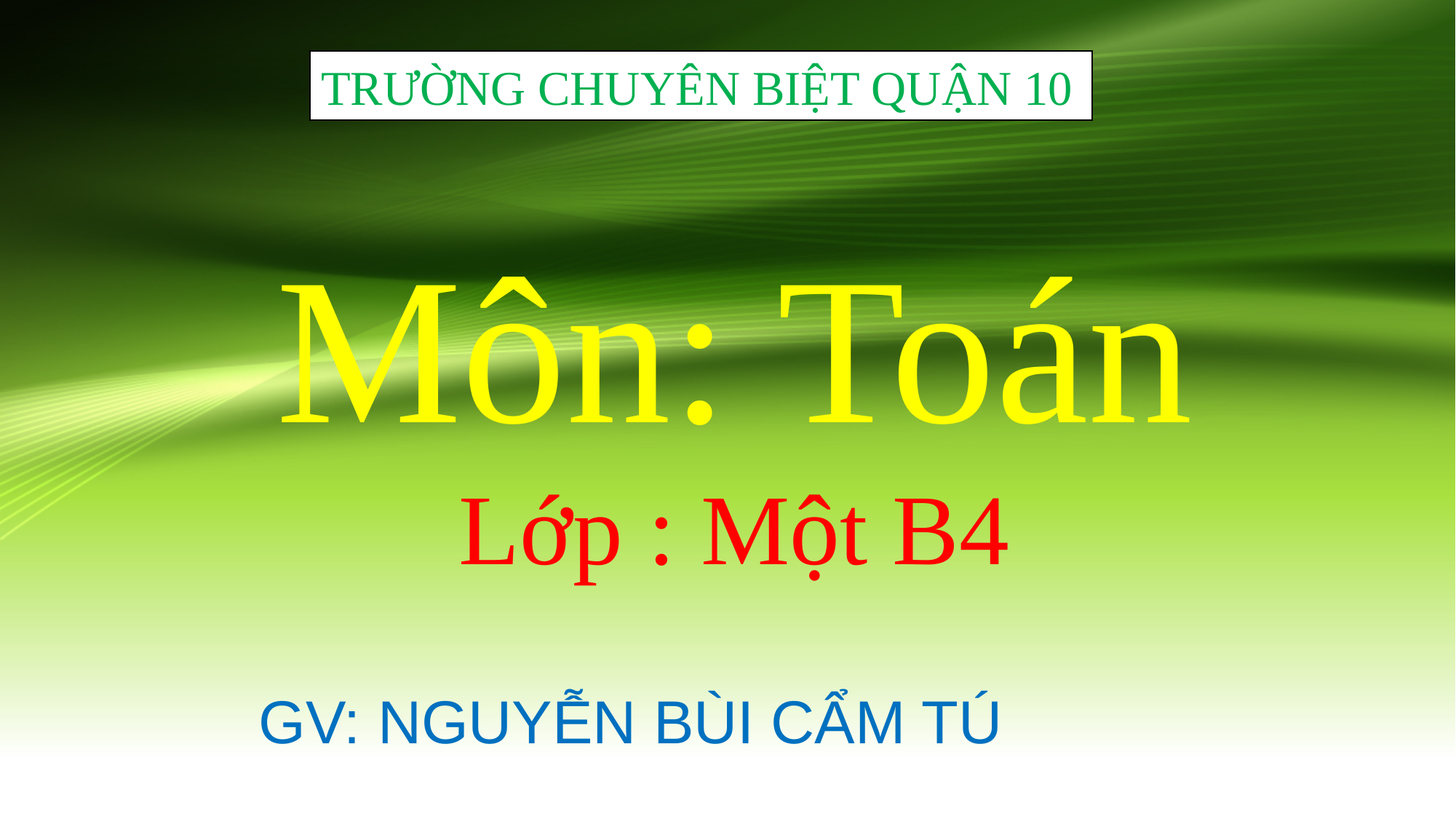

TRƯỜNG CHUYÊN BIỆT QUẬN 10
# Môn: Toán Lớp : Một B4
GV: NGUYỄN BÙI CẨM TÚ